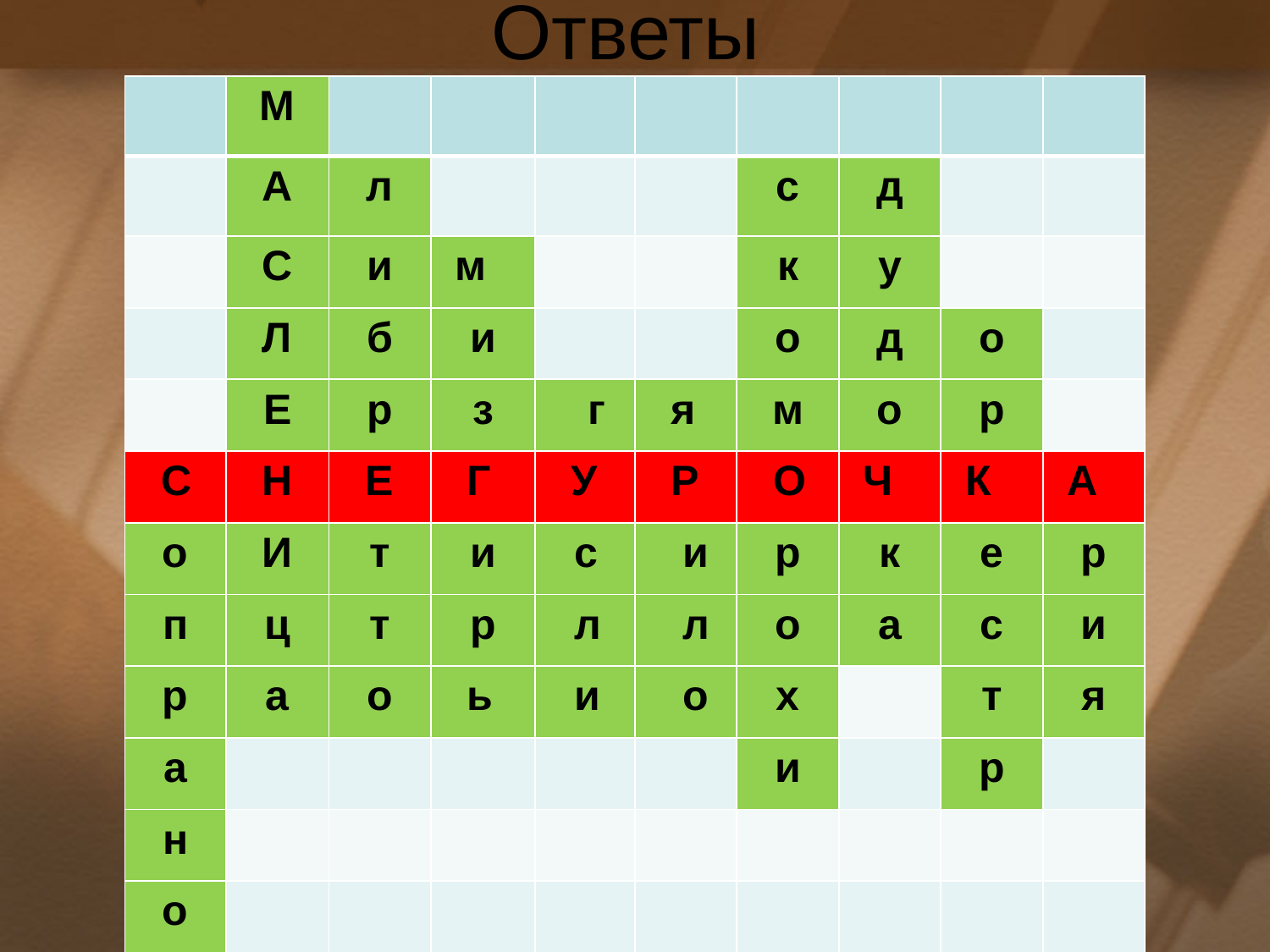

# Ответы
|  | М |  |  |  |  |  |  |  |  |
| --- | --- | --- | --- | --- | --- | --- | --- | --- | --- |
|  | А | л |  |  |  | с | д |  |  |
|  | С | и | м |  |  | к | у |  |  |
|  | Л | б | и |  |  | о | д | о |  |
|  | Е | р | з | г | я | м | о | р |  |
| С | Н | Е | Г | У | Р | О | Ч | К | А |
| о | И | т | и | с | и | р | к | е | р |
| п | ц | т | р | л | л | о | а | с | и |
| р | а | о | ь | и | о | х |  | т | я |
| а |  |  |  |  |  | и |  | р |  |
| н |  |  |  |  |  |  |  |  |  |
| о |  |  |  |  |  |  |  |  |  |